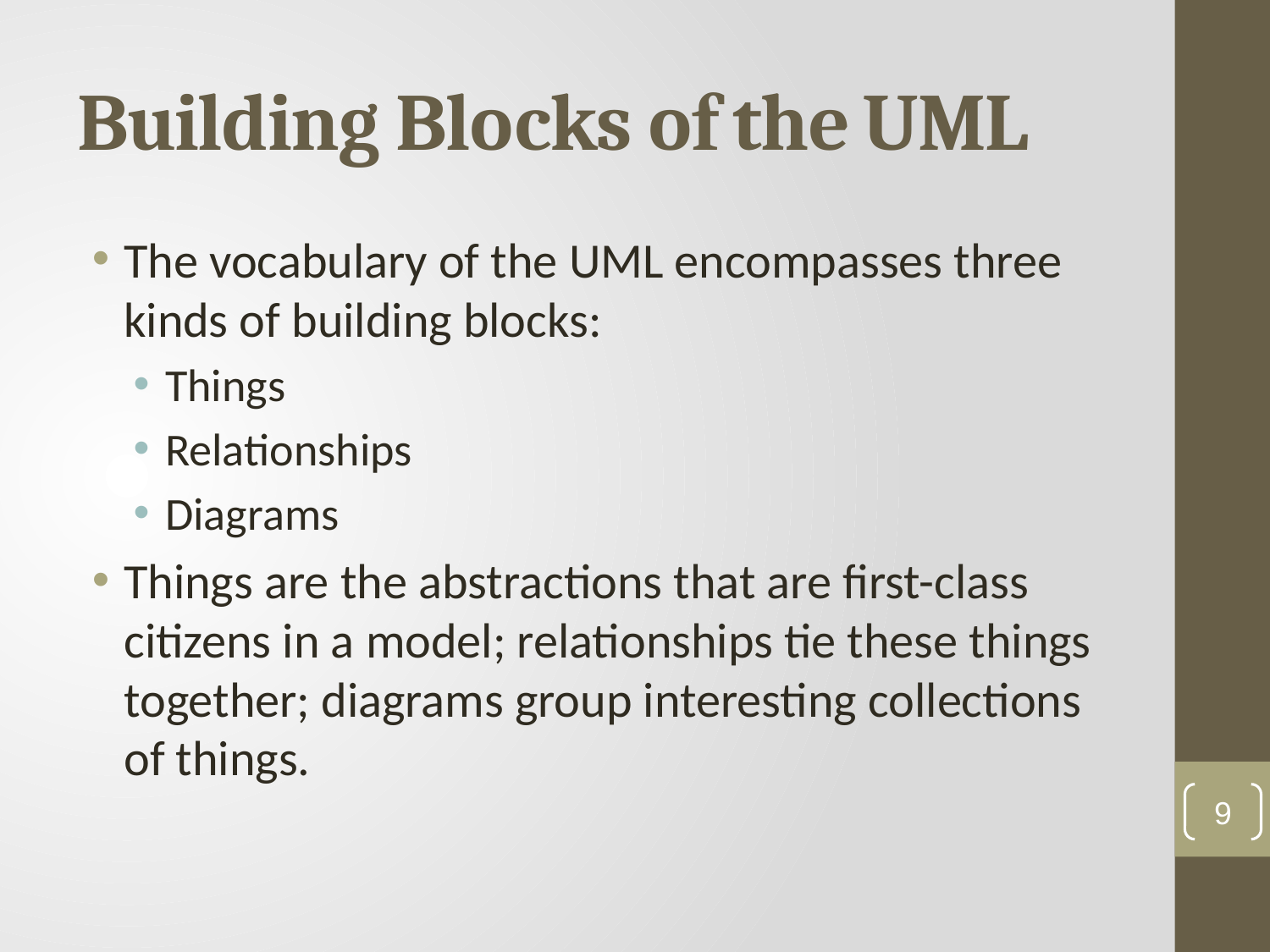

# Building Blocks of the UML
The vocabulary of the UML encompasses three kinds of building blocks:
Things
Relationships
Diagrams
Things are the abstractions that are first-class citizens in a model; relationships tie these things together; diagrams group interesting collections of things.

9